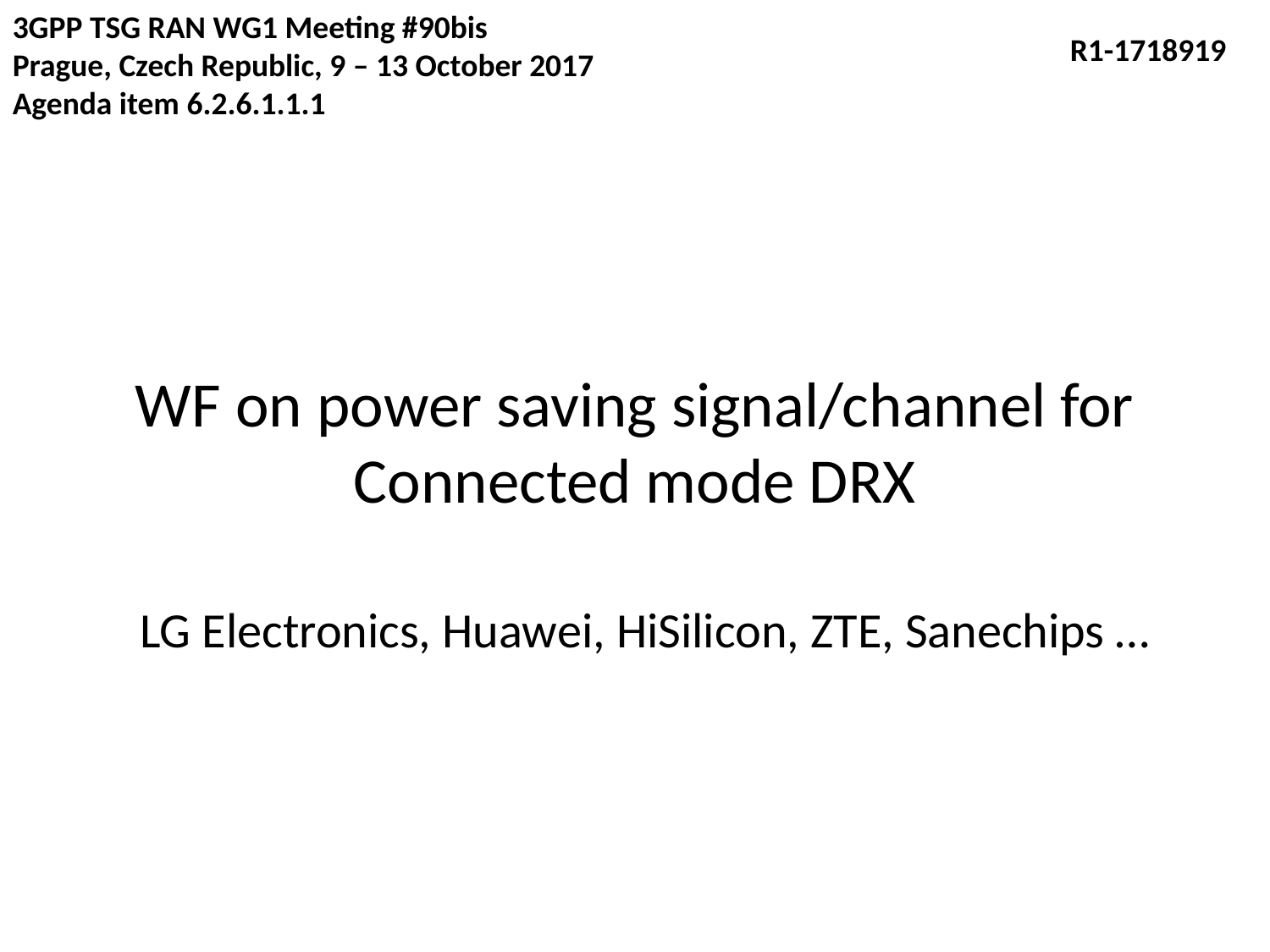

3GPP TSG RAN WG1 Meeting #90bis
Prague, Czech Republic, 9 – 13 October 2017
Agenda item 6.2.6.1.1.1
R1-1718919
# WF on power saving signal/channel for Connected mode DRX
LG Electronics, Huawei, HiSilicon, ZTE, Sanechips …